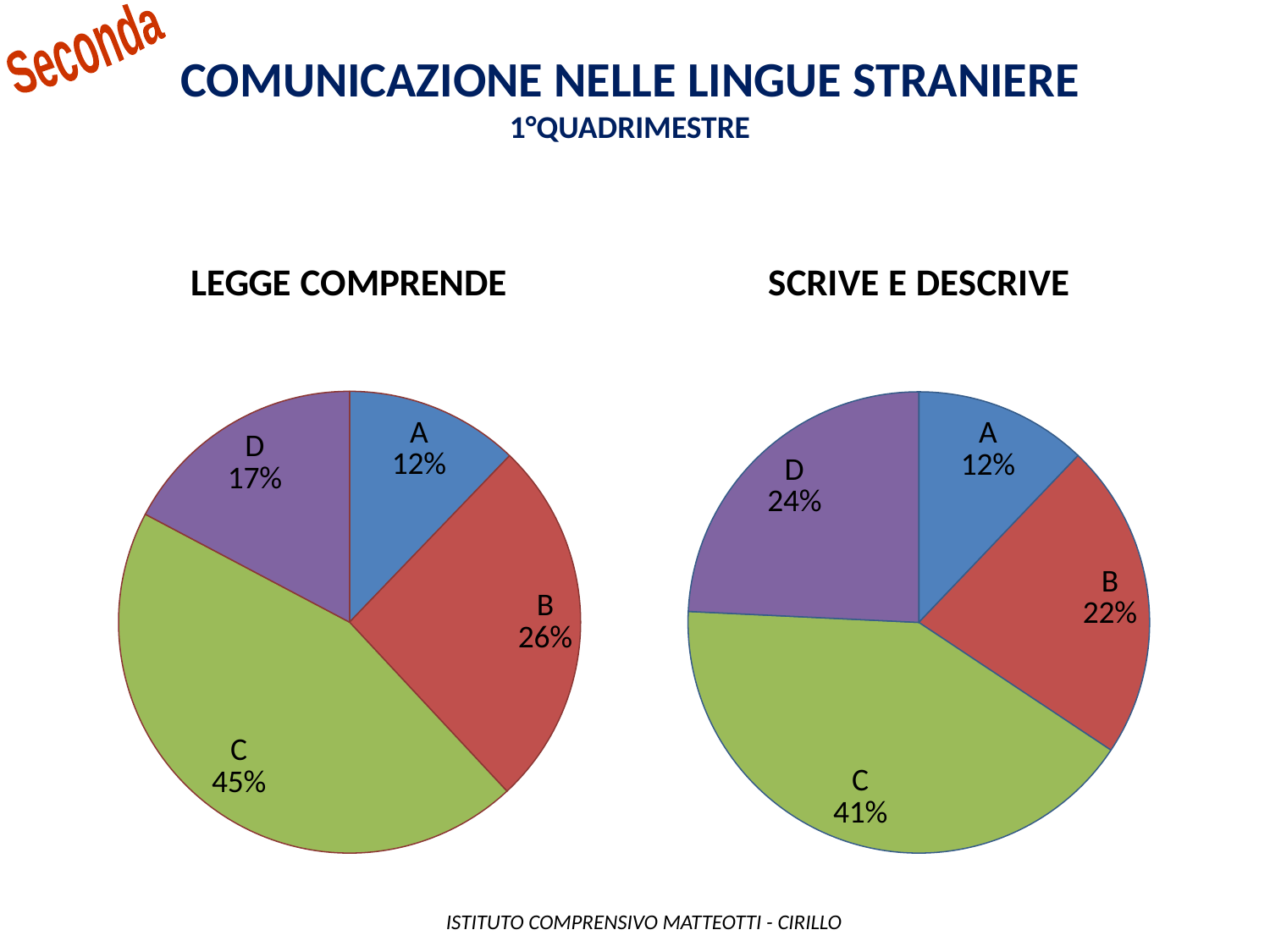

Seconda
Comunicazione nelle lingue straniere
1°QUADRIMESTRE

### Chart: SCRIVE E DESCRIVE

| Category |  |
|---|---|
| A | 24.0 |
| B | 44.0 |
| C | 82.0 |
| D | 48.0 |

### Chart: LEGGE COMPRENDE

| Category |  |
|---|---|
| A | 24.0 |
| B | 51.0 |
| C | 88.0 |
| D | 34.0 |
 ISTITUTO COMPRENSIVO MATTEOTTI - CIRILLO